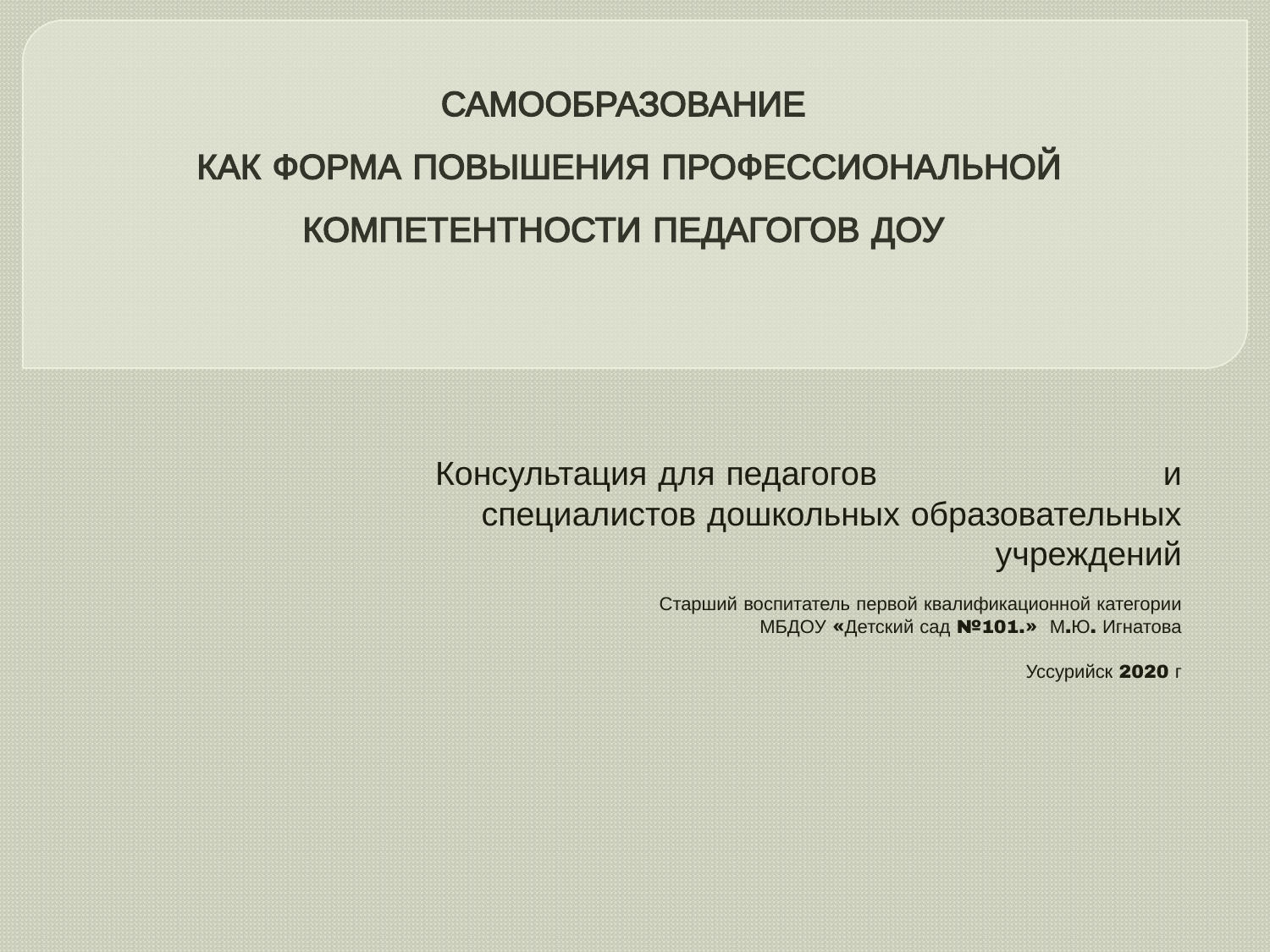

# САМООБРАЗОВАНИЕ КАК ФОРМА ПОВЫШЕНИЯ ПРОФЕССИОНАЛЬНОЙ КОМПЕТЕНТНОСТИ ПЕДАГОГОВ ДОУ
Консультация для педагогов                          и специалистов дошкольных образовательных учреждений

Старший воспитатель первой квалификационной категории
МБДОУ «Детский сад №101.»  М.Ю. Игнатова

Уссурийск 2020 г